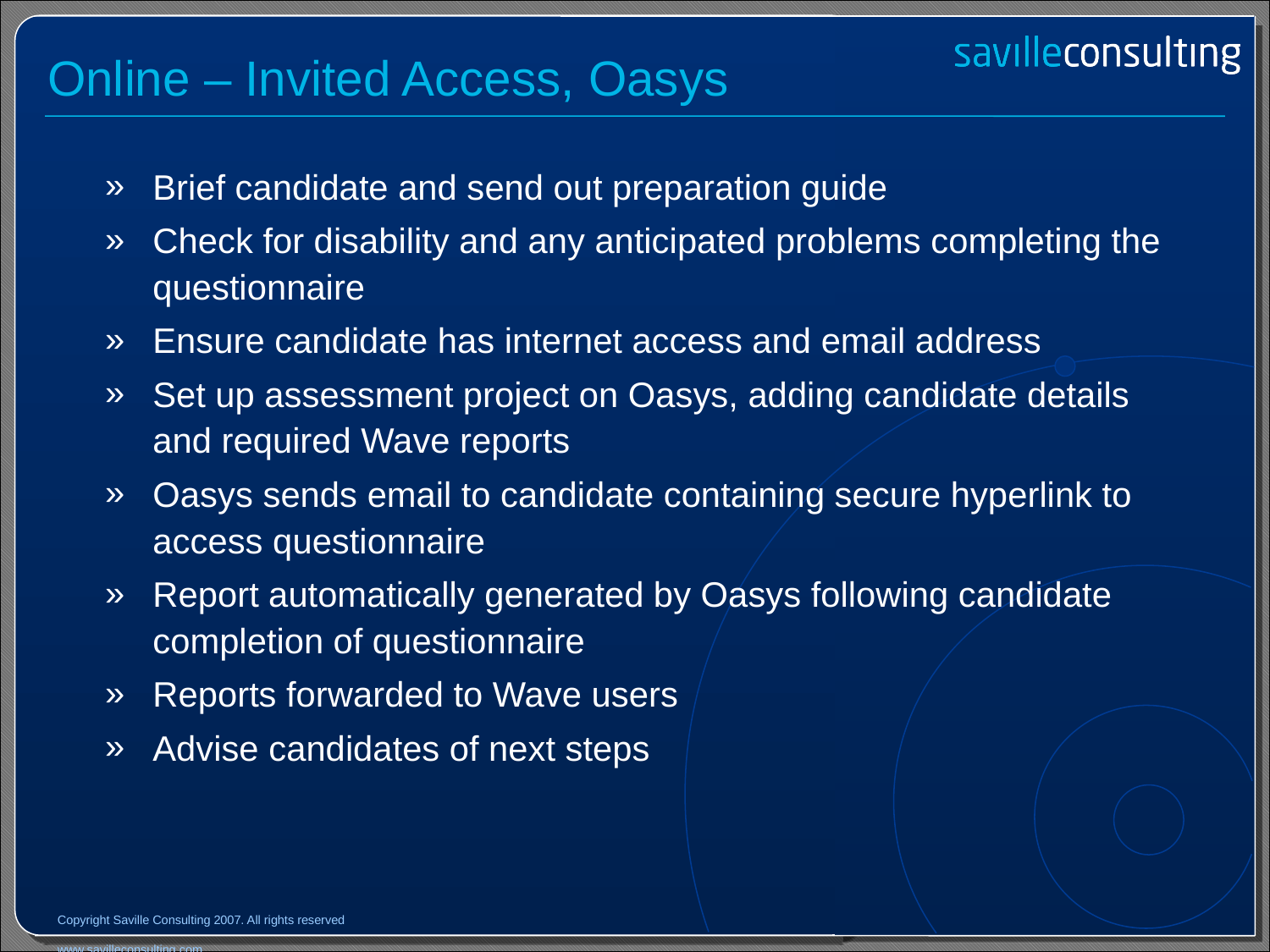

# Online – Invited Access, Oasys

Brief candidate and send out preparation guide
Check for disability and any anticipated problems completing the questionnaire
Ensure candidate has internet access and email address
Set up assessment project on Oasys, adding candidate details and required Wave reports
Oasys sends email to candidate containing secure hyperlink to access questionnaire
Report automatically generated by Oasys following candidate completion of questionnaire
Reports forwarded to Wave users
Advise candidates of next steps